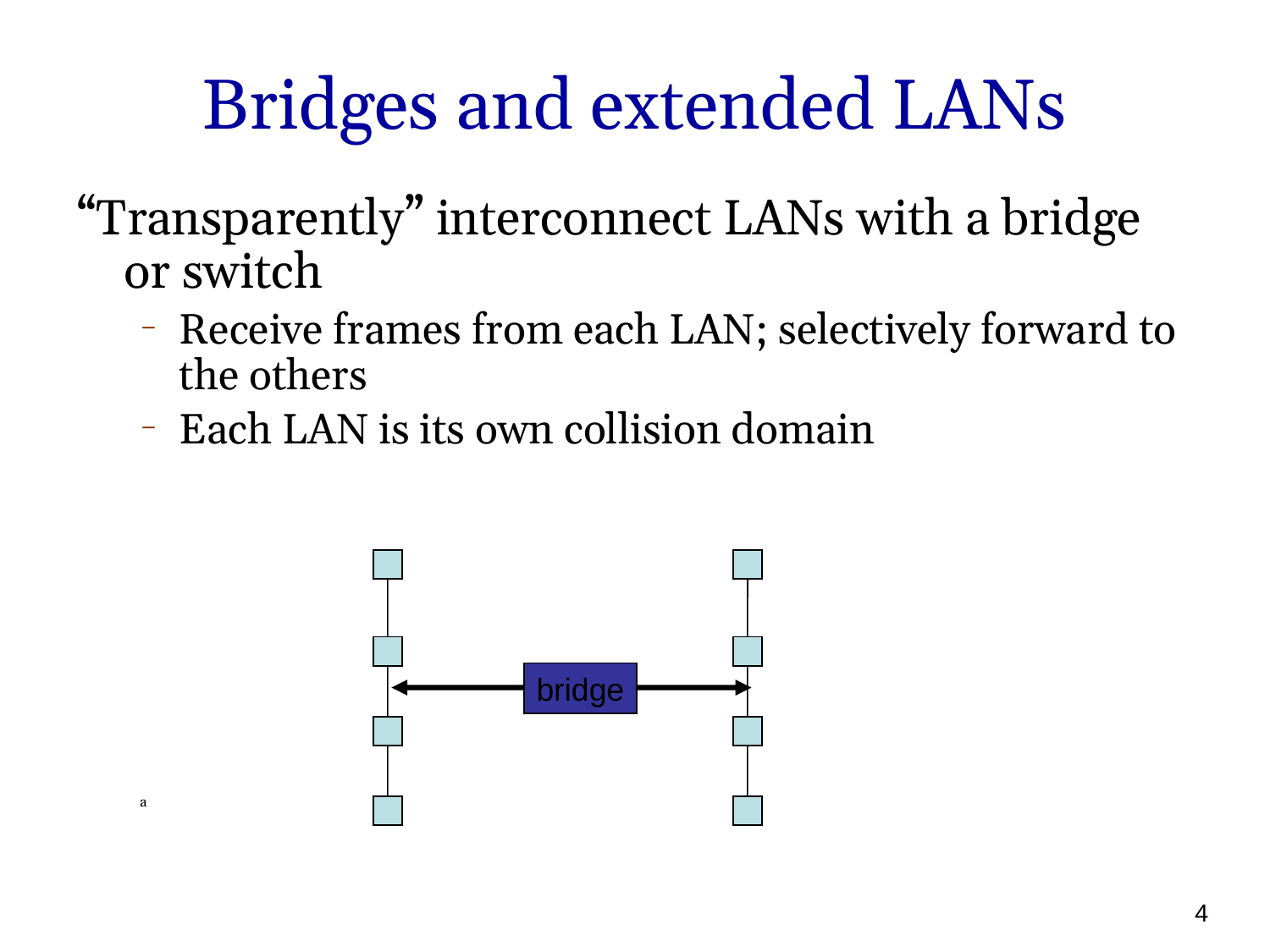

# Bridges and extended LANs
“Transparently” interconnect LANs with a bridge or switch
Receive frames from each LAN; selectively forward to the others
Each LAN is its own collision domain

a
bridge

4